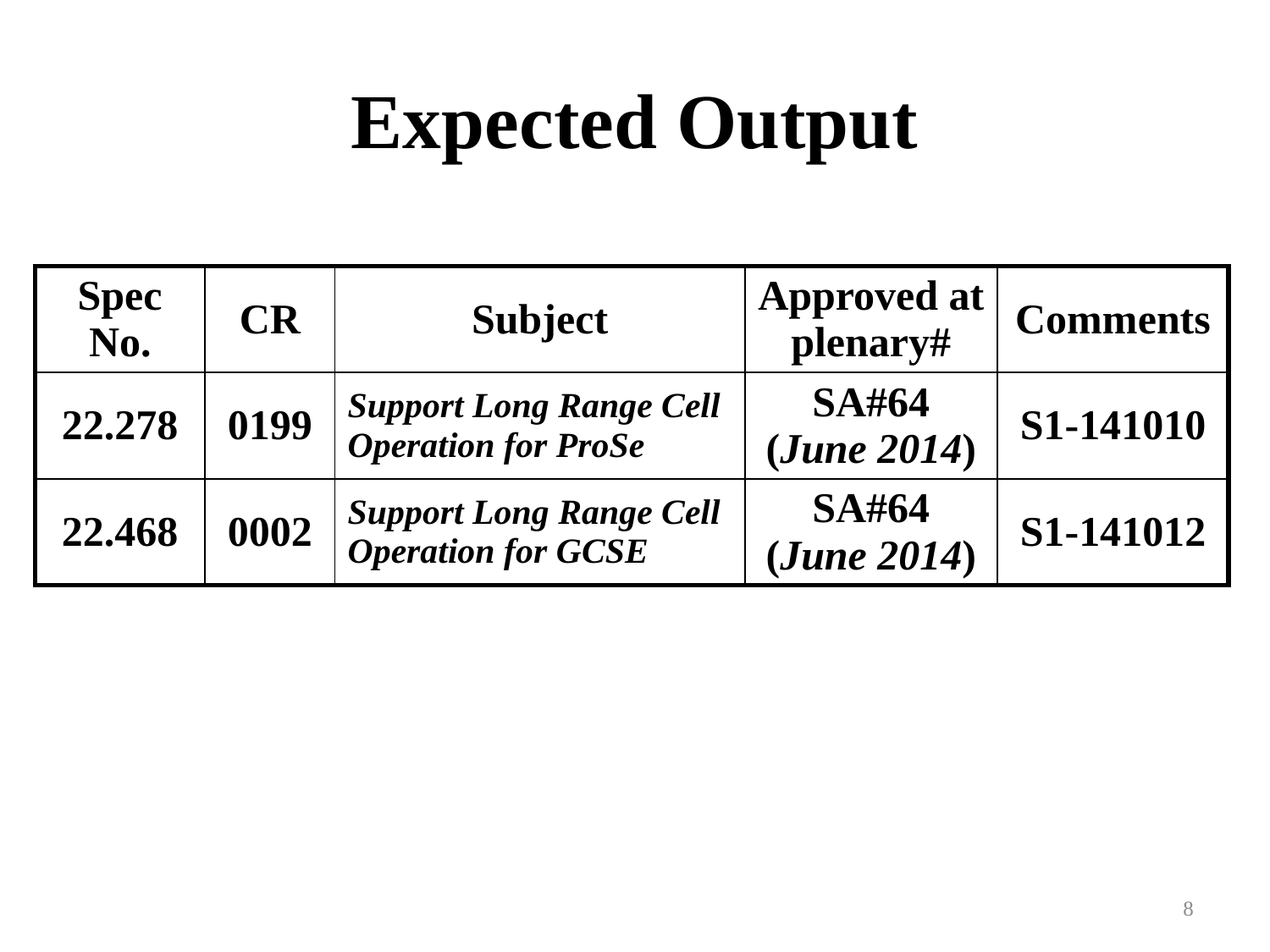

# Expected Output
| Spec No. | CR | Subject | Approved at plenary# | Comments |
| --- | --- | --- | --- | --- |
| 22.278 | 0199 | Support Long Range Cell Operation for ProSe | SA#64 (June 2014) | S1-141010 |
| 22.468 | 0002 | Support Long Range Cell Operation for GCSE | SA#64 (June 2014) | S1-141012 |
8